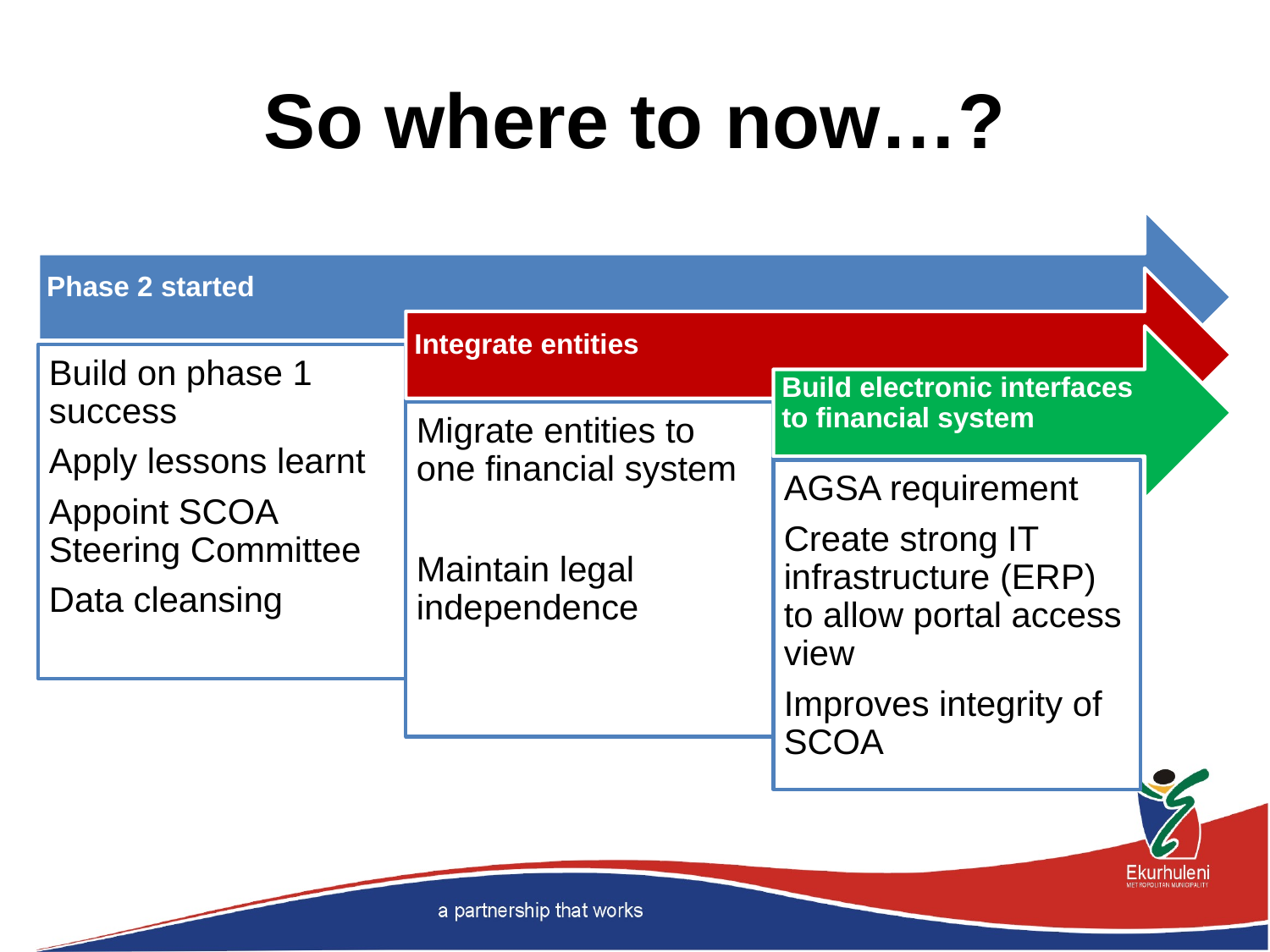

# So where to now…?
Phase 2 started
Build on phase 1 success
Apply lessons learnt
Appoint SCOA Steering Committee
Data cleansing
Integrate entities
Migrate entities to one financial system

Maintain legal independence
Build electronic interfaces to financial system
AGSA requirement
Create strong IT infrastructure (ERP) to allow portal access view
Improves integrity of SCOA